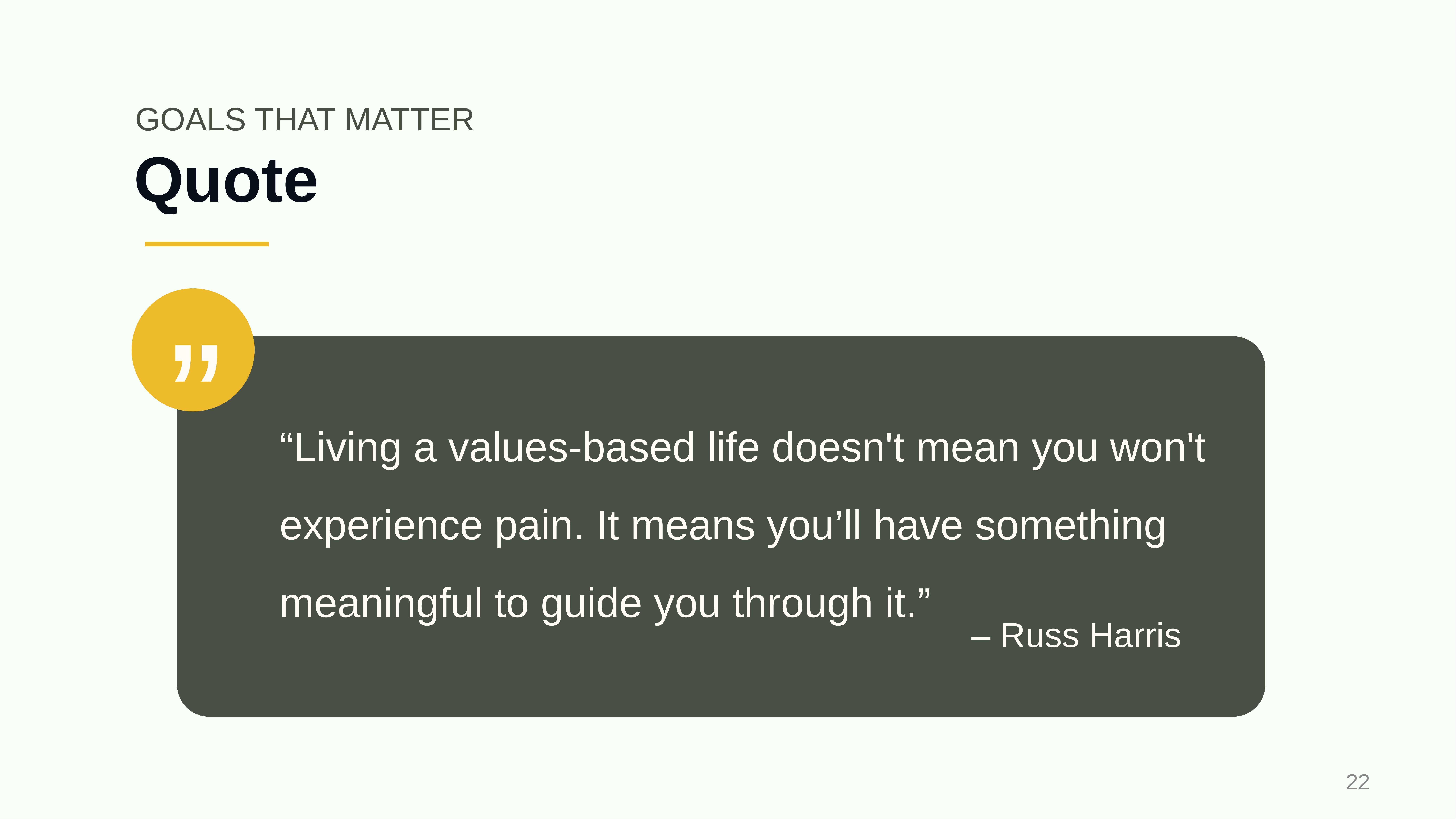

GOALS THAT MATTER
# Quote

”

“Living a values-based life doesn't mean you won't experience pain. It means you’ll have something meaningful to guide you through it.”
– Russ Harris
22